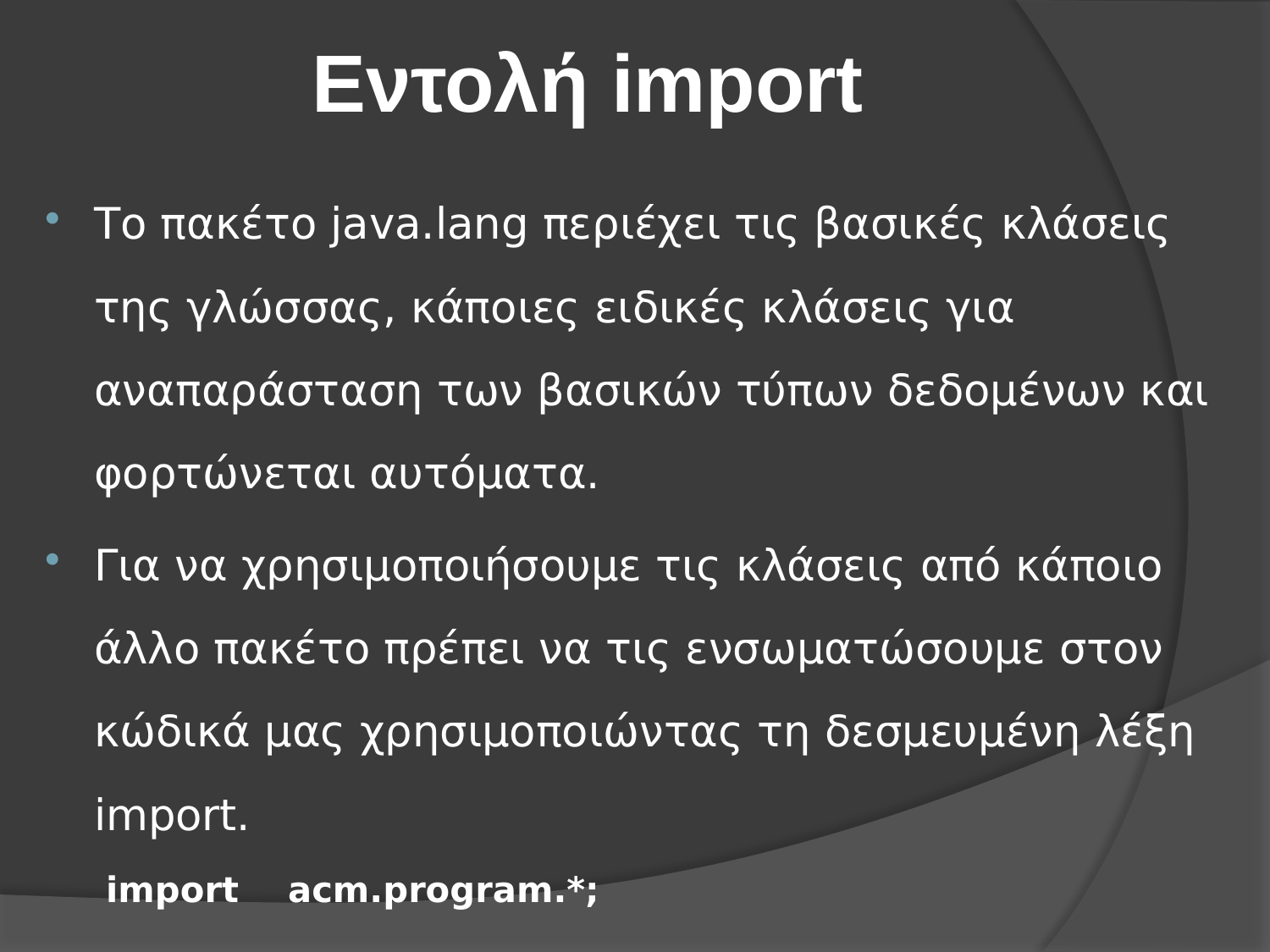

# Εντολή import
Το πακέτο java.lang περιέχει τις βασικές κλάσεις της γλώσσας, κάποιες ειδικές κλάσεις για αναπαράσταση των βασικών τύπων δεδομένων και φορτώνεται αυτόματα.
Για να χρησιμοποιήσουμε τις κλάσεις από κάποιο άλλο πακέτο πρέπει να τις ενσωματώσουμε στον κώδικά μας χρησιμοποιώντας τη δεσμευμένη λέξη import.

import    acm.program.*;